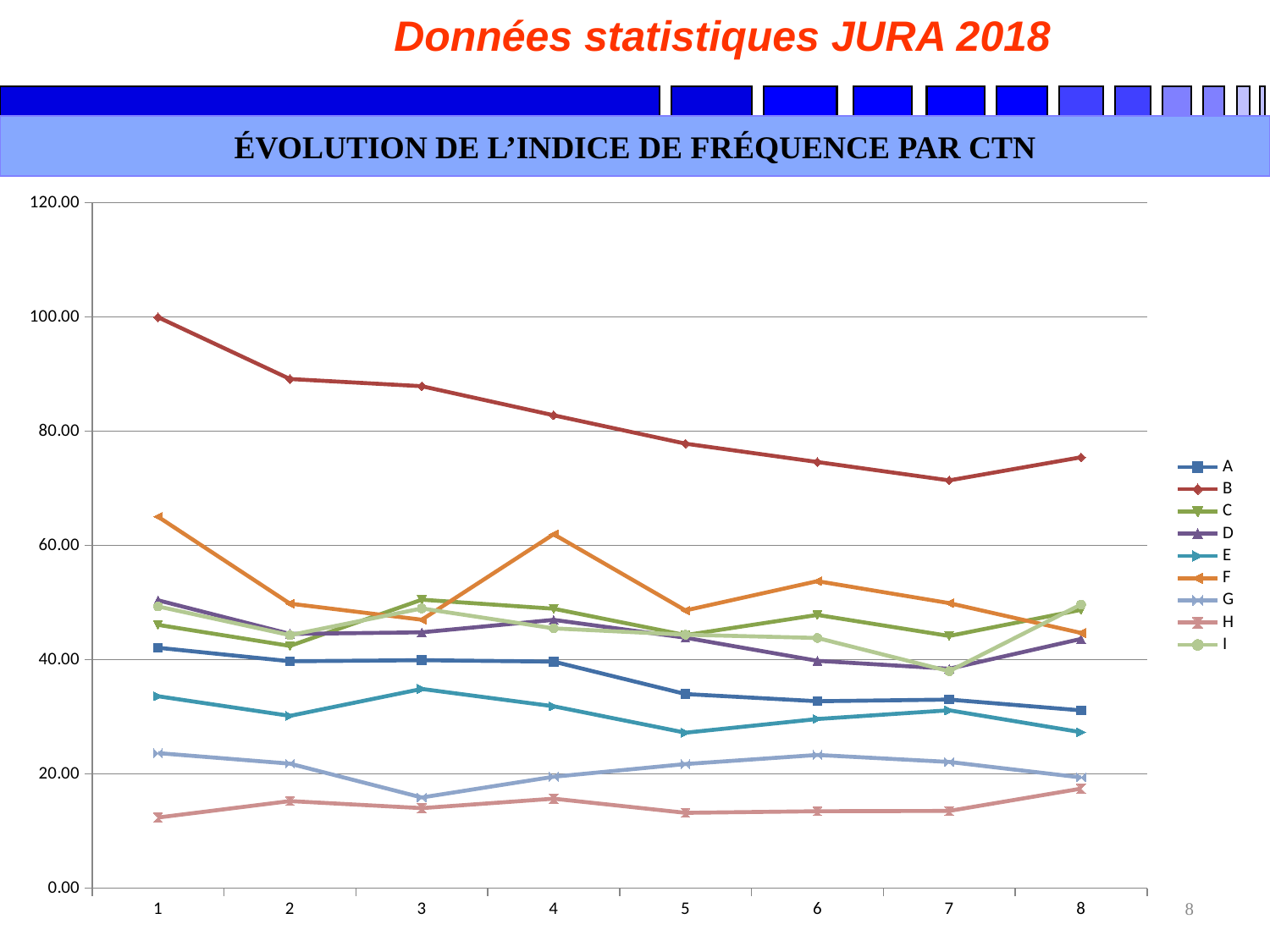

Données statistiques JURA 2018

ÉVOLUTION DE L’INDICE DE FRÉQUENCE PAR CTN

### Chart

| Category | A | B | C | D | E | F | G | H | I |
|---|---|---|---|---|---|---|---|---|---|
8